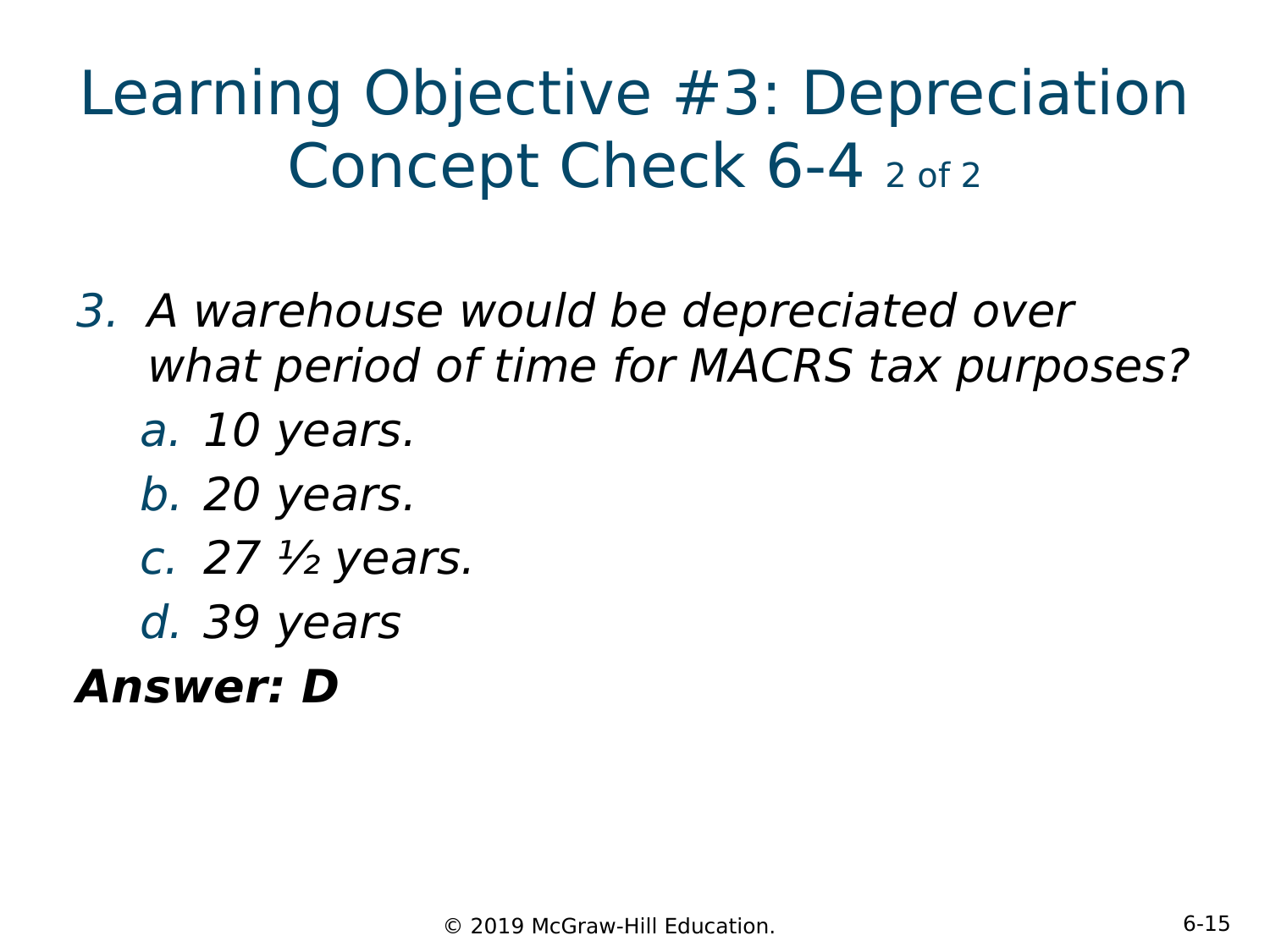

# Learning Objective #3: Depreciation Concept Check 6-4 2 of 2
A warehouse would be depreciated over what period of time for MACRS tax purposes?
10 years.
20 years.
27 ½ years.
39 years
Answer: D